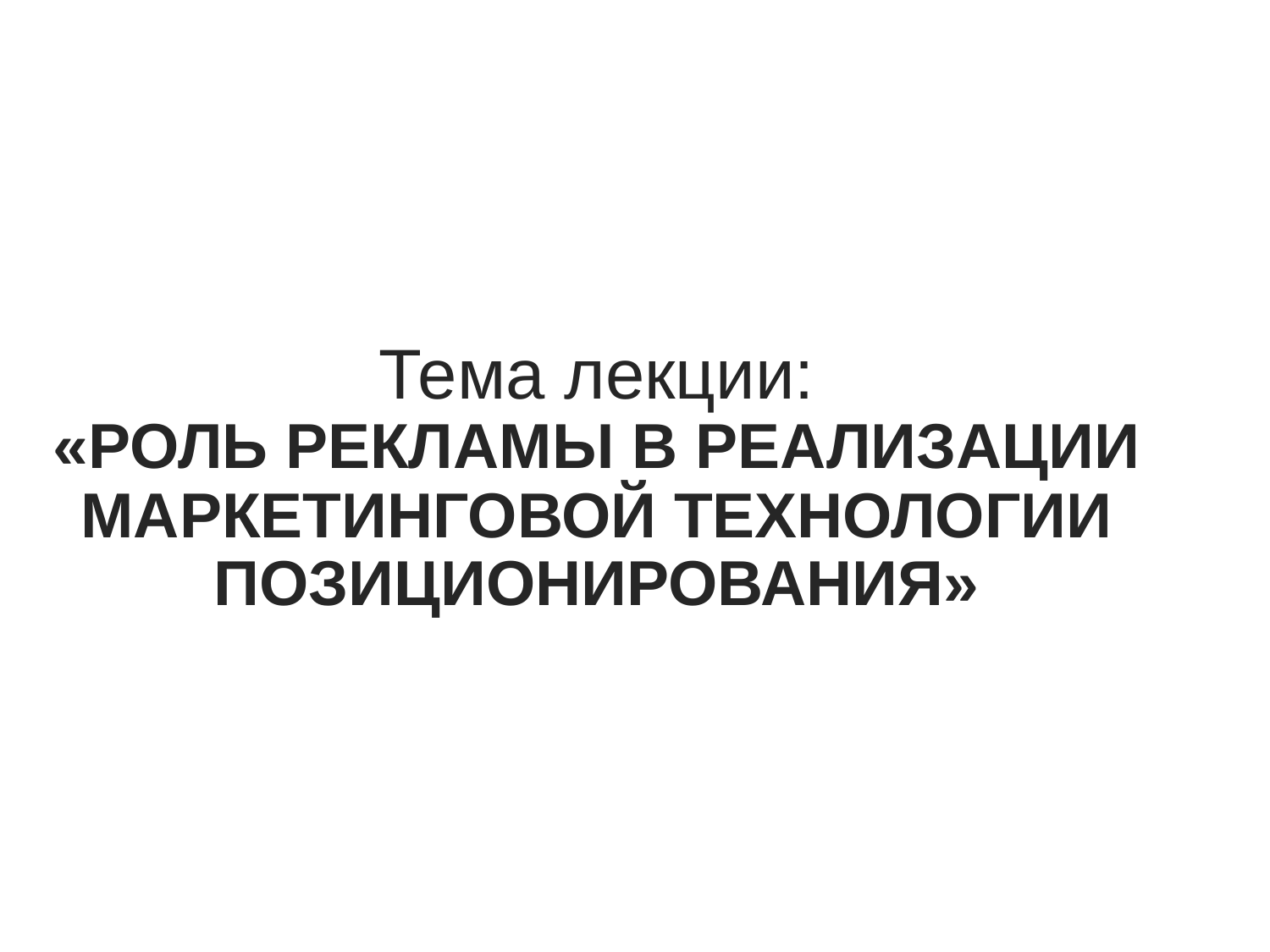

# Тема лекции: «РОЛЬ РЕКЛАМЫ В РЕАЛИЗАЦИИ МАРКЕТИНГОВОЙ ТЕХНОЛОГИИ ПОЗИЦИОНИРОВАНИЯ»